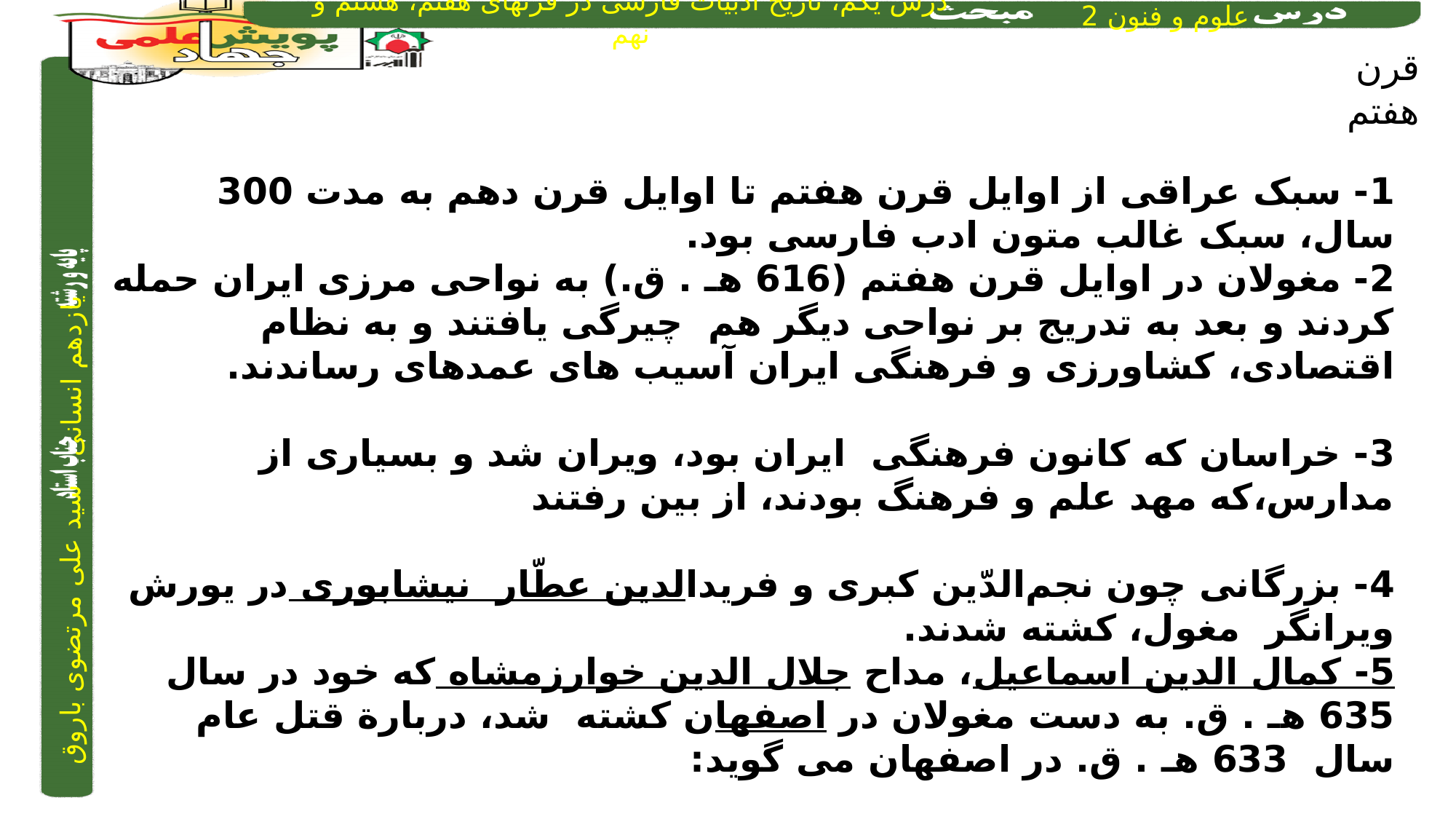

قرن هفتم
1- سبک عراقی از اوایل قرن هفتم تا اوایل قرن دهم به مدت 300 سال، سبک غالب متون ادب فارسی بود.
2- مغولان در اوایل قرن هفتم (616 هـ . ق.) به نواحی مرزی ایران حمله کردند و بعد به تدریج بر نواحی دیگر هم  چیرگی یافتند و به نظام اقتصادی، کشاورزی و فرهنگی ایران آسیب های عمدهای رساندند.

3- خراسان که کانون فرهنگی  ایران بود، ویران شد و بسیاری از مدارس،که مهد علم و فرهنگ بودند، از بین رفتند

4- بزرگانی چون نجم‌الدّین کبری و فریدالدین عطّار  نیشابوری در یورش ویرانگر  مغول، کشته شدند.
5- کمال الدین اسماعیل، مداح جلال الدین خوارزمشاه که خود در سال 635 هـ . ق. به دست مغولان در اصفهان کشته  شد، دربارة قتل عام سال  633 هـ . ق. در اصفهان می گوید:

کس نیست که تا بر وطن خودگرید		 بر حال تباه مردم بد گرید
دی بر سر مرده ای دو صد شیون بود		 امروز یکی نیست که بر صد گرید